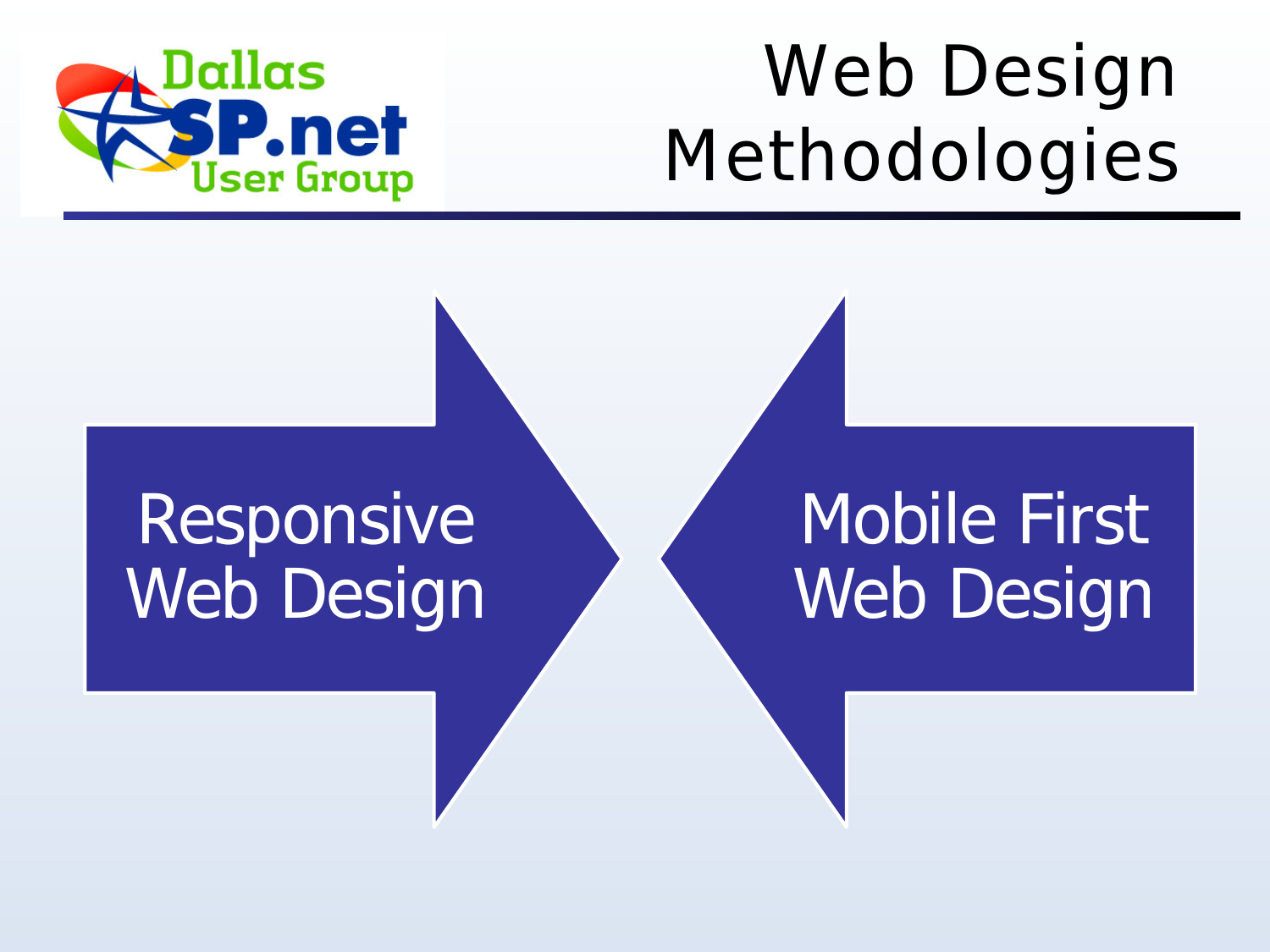

# Web Design Methodologies
Responsive Web Design
Mobile First Web Design